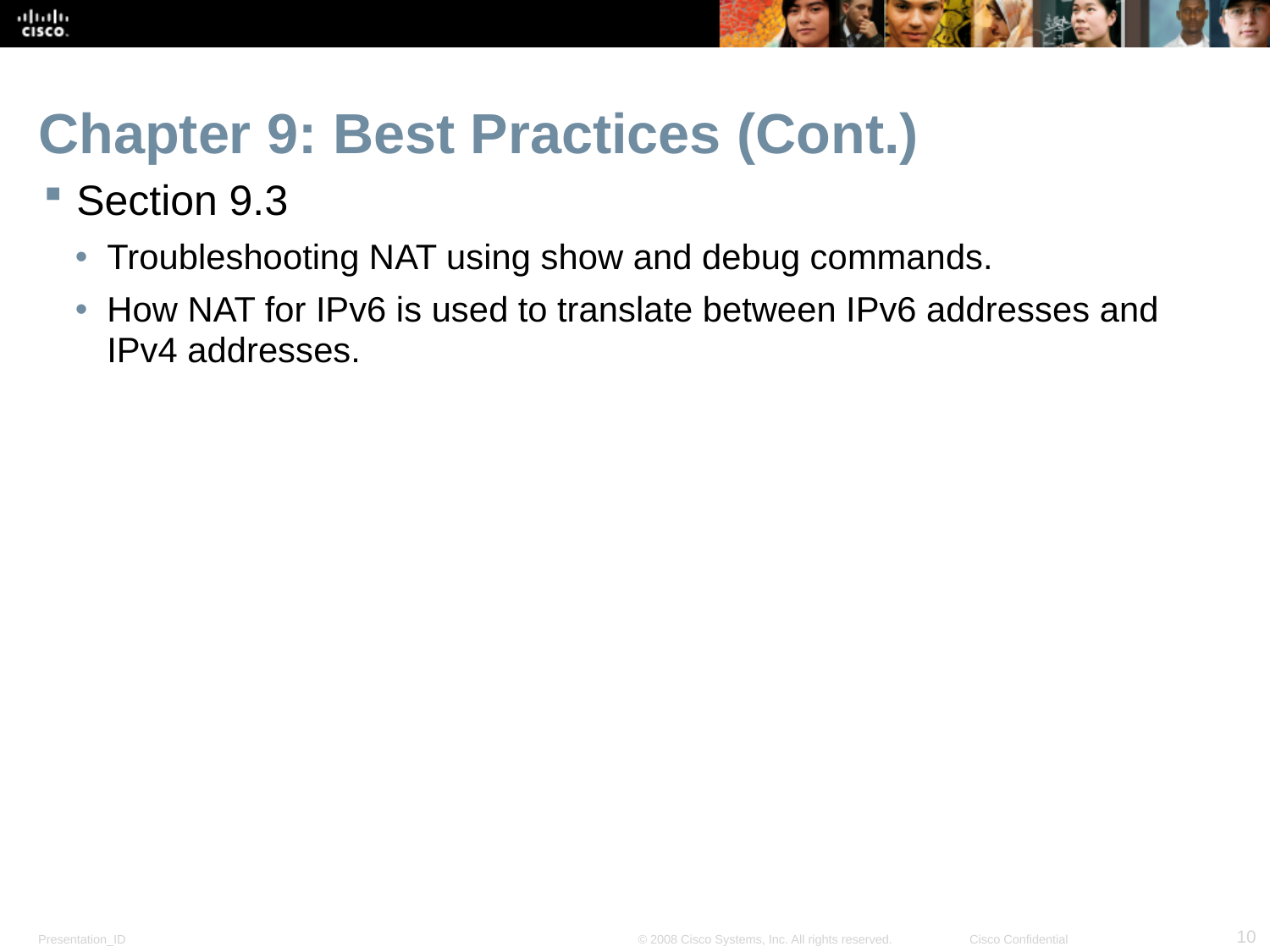

# Chapter 9: Best Practices (Cont.)
Section 9.3
Troubleshooting NAT using show and debug commands.
How NAT for IPv6 is used to translate between IPv6 addresses and IPv4 addresses.